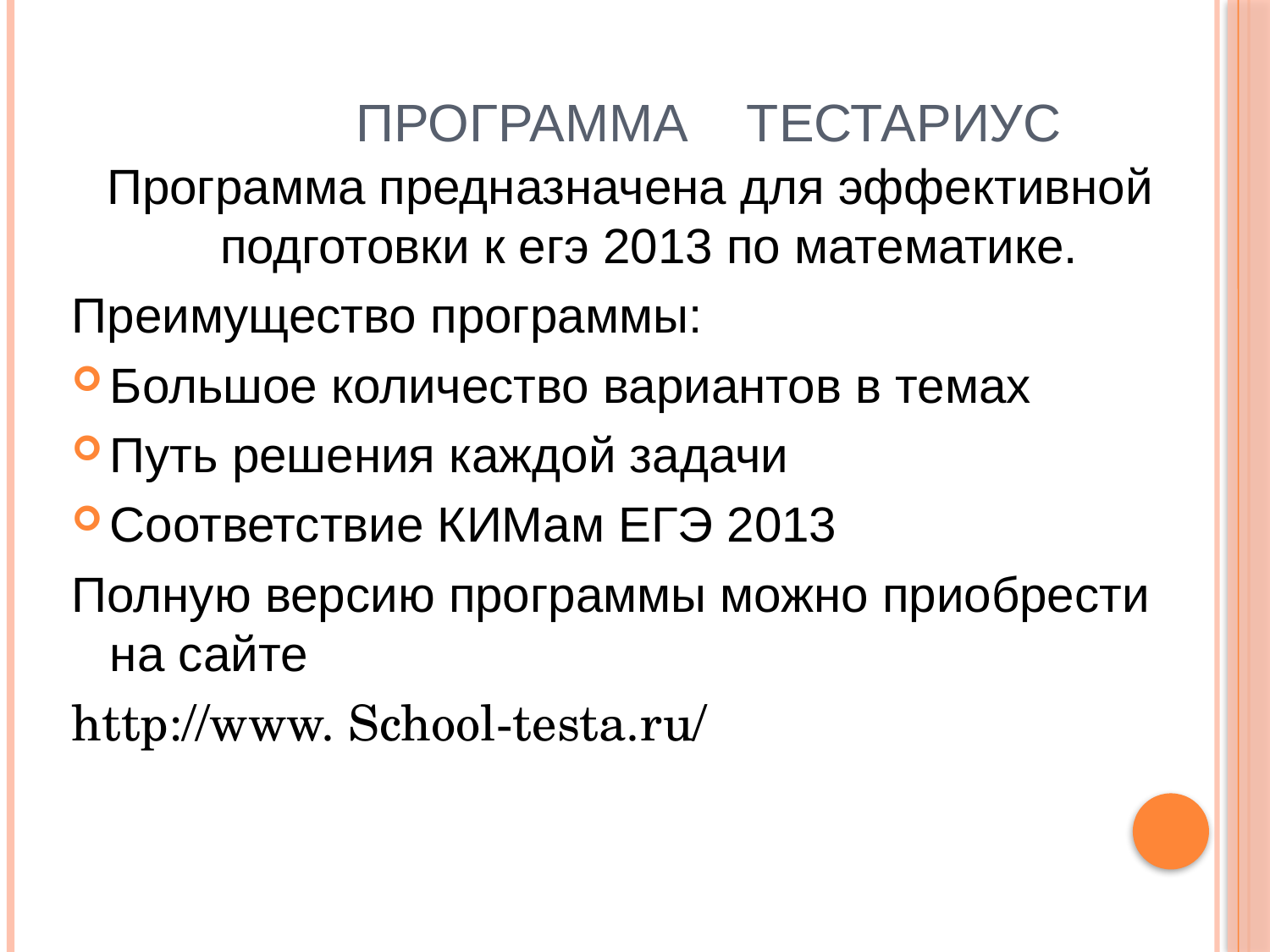

# Программа    Тестариус
Программа предназначена для эффективной подготовки к егэ 2013 по математике.
Преимущество программы:
Большое количество вариантов в темах
Путь решения каждой задачи
Соответствие КИМам ЕГЭ 2013
Полную версию программы можно приобрести на сайте
http://www. School-testa.ru/